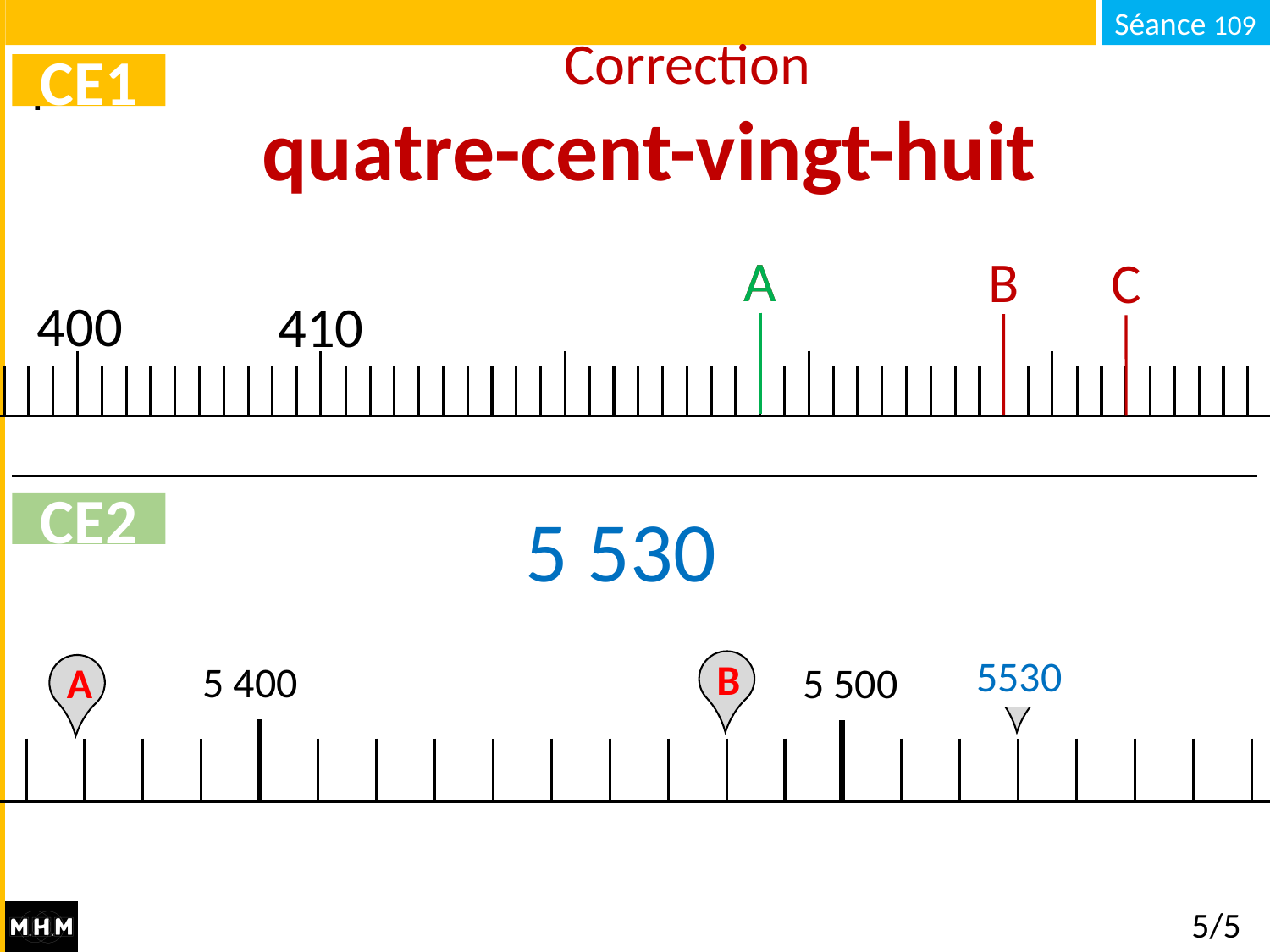

# Correction
CE1
quatre-cent-vingt-huit
A
A
B
C
400
410
5 530
CE2
 5530
B
C
5 400
5 500
A

5/5